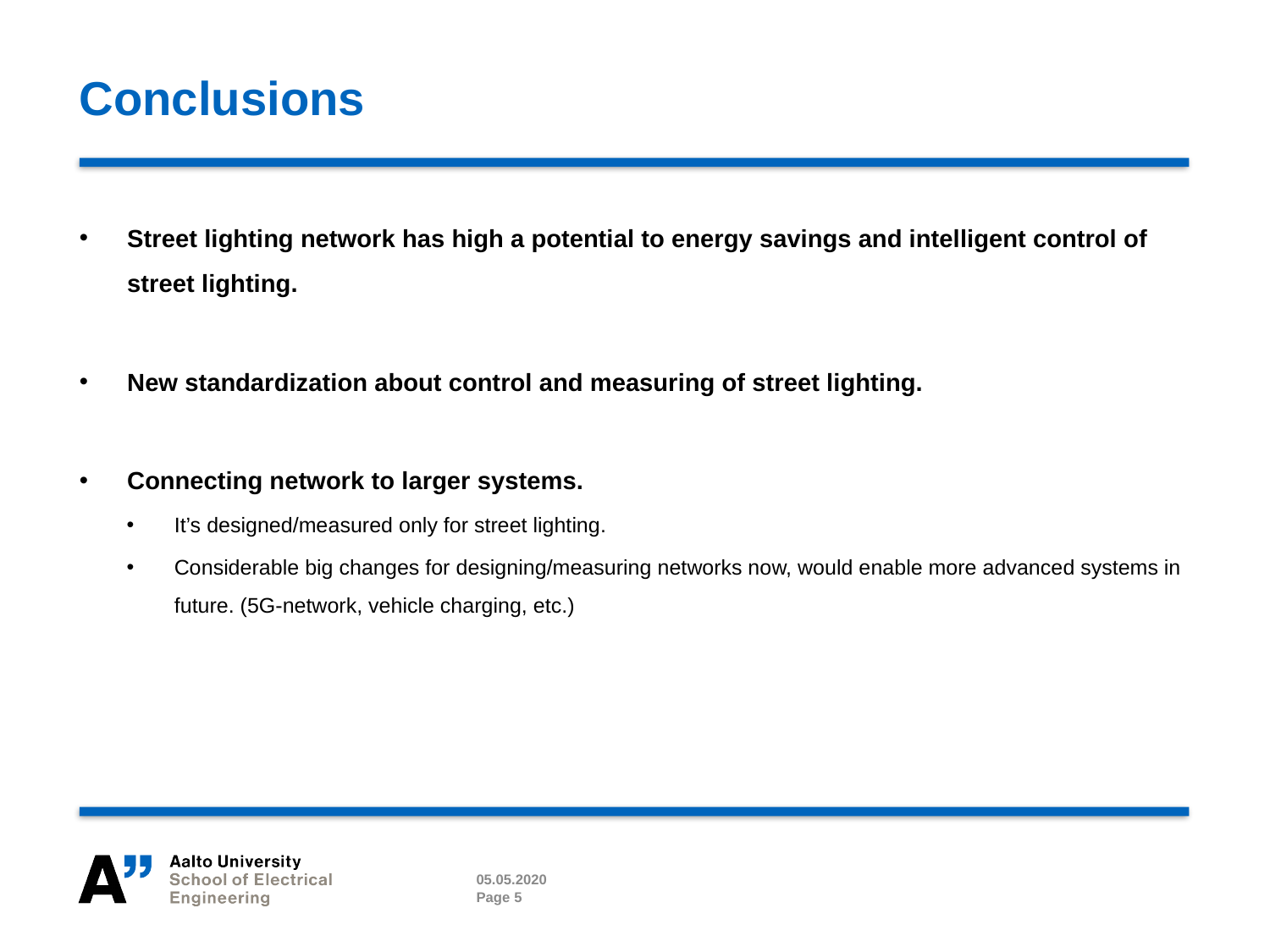

# Conclusions
Street lighting network has high a potential to energy savings and intelligent control of street lighting.

New standardization about control and measuring of street lighting.

Connecting network to larger systems.
It’s designed/measured only for street lighting.
Considerable big changes for designing/measuring networks now, would enable more advanced systems in future. (5G-network, vehicle charging, etc.)

05.05.2020

Page 5